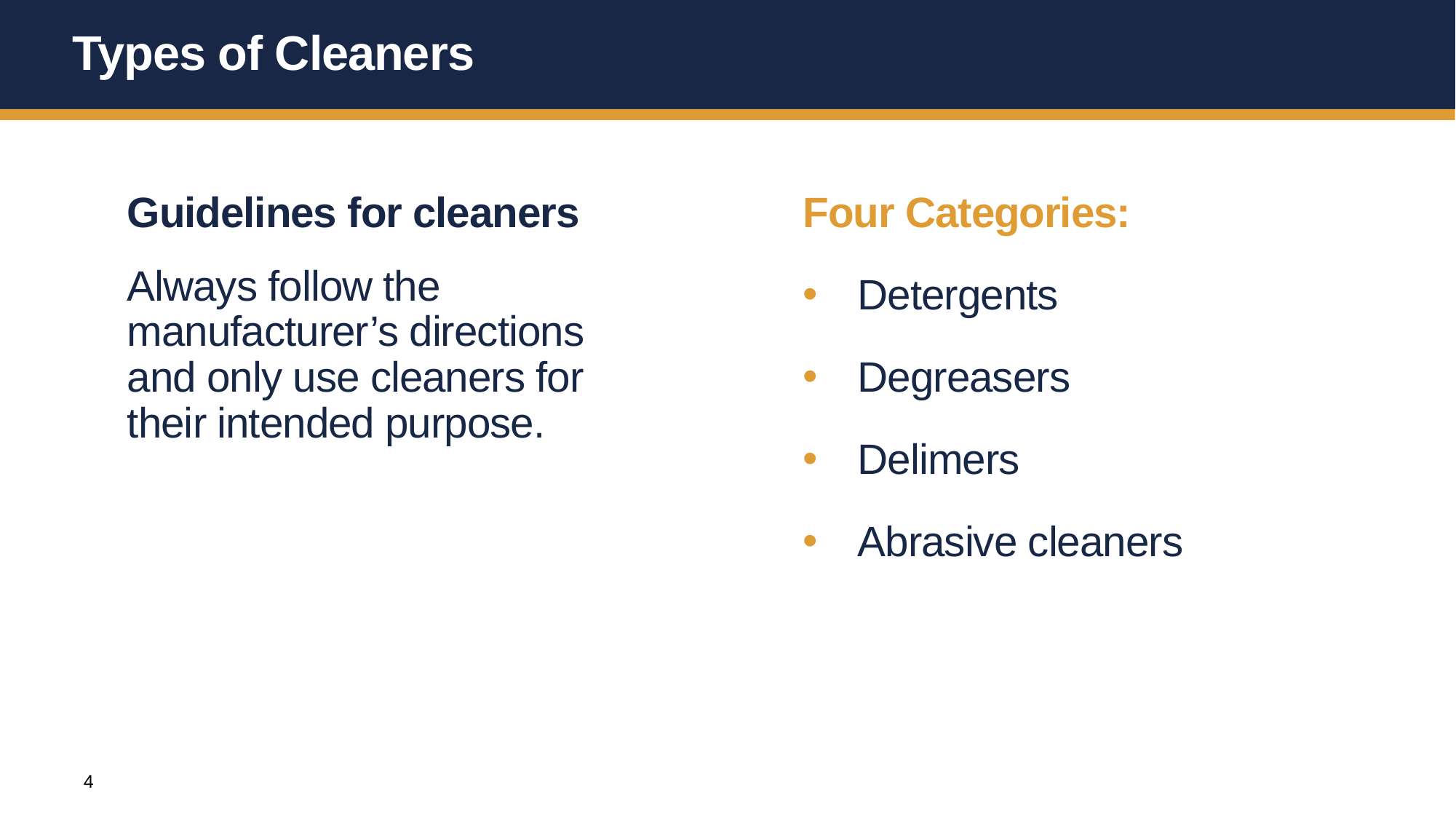

# Types of Cleaners
Guidelines for cleaners
Always follow the manufacturer’s directions and only use cleaners for their intended purpose.

Four Categories:
Detergents
Degreasers
Delimers
Abrasive cleaners

4